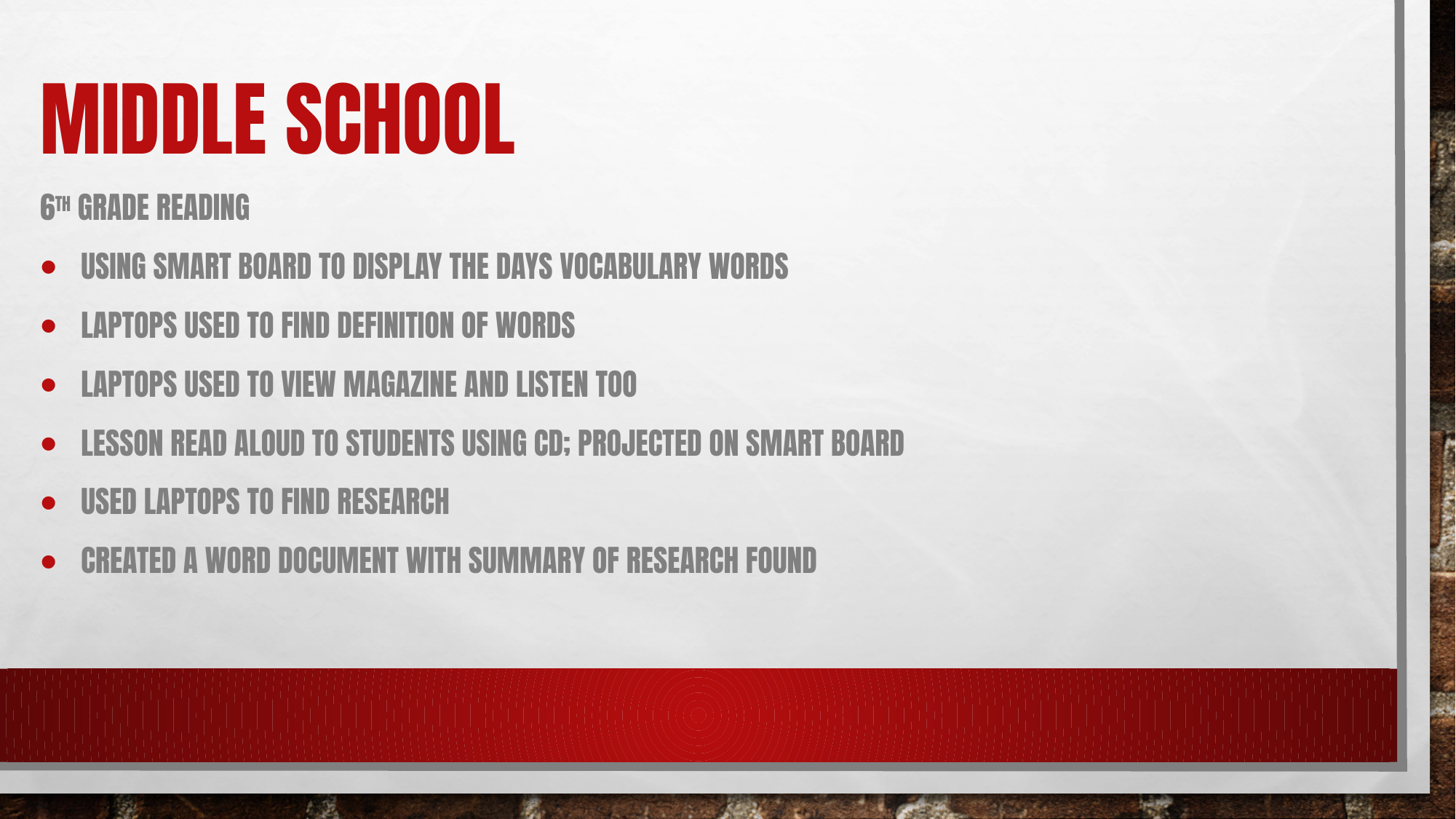

# Middle SChool
6th Grade Reading
Using Smart board to display the days vocabulary words
Laptops used to find definition of words
Laptops used to view magazine and listen too
Lesson read aloud to students using cd; projected on smart board
Used laptops to find research
Created a word document with summary of research found